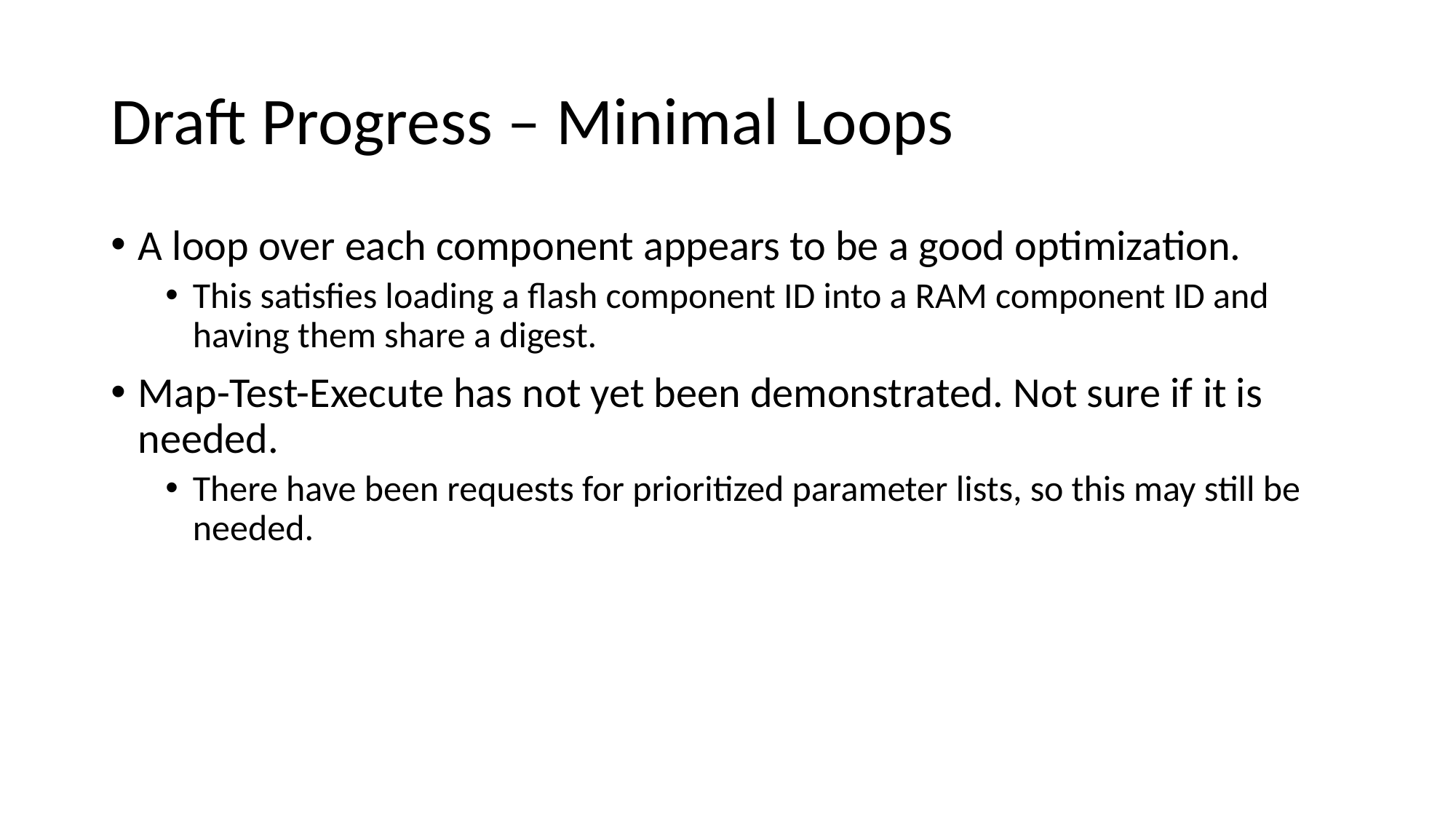

# Draft Progress – Minimal Loops
A loop over each component appears to be a good optimization.
This satisfies loading a flash component ID into a RAM component ID and having them share a digest.
Map-Test-Execute has not yet been demonstrated. Not sure if it is needed.
There have been requests for prioritized parameter lists, so this may still be needed.